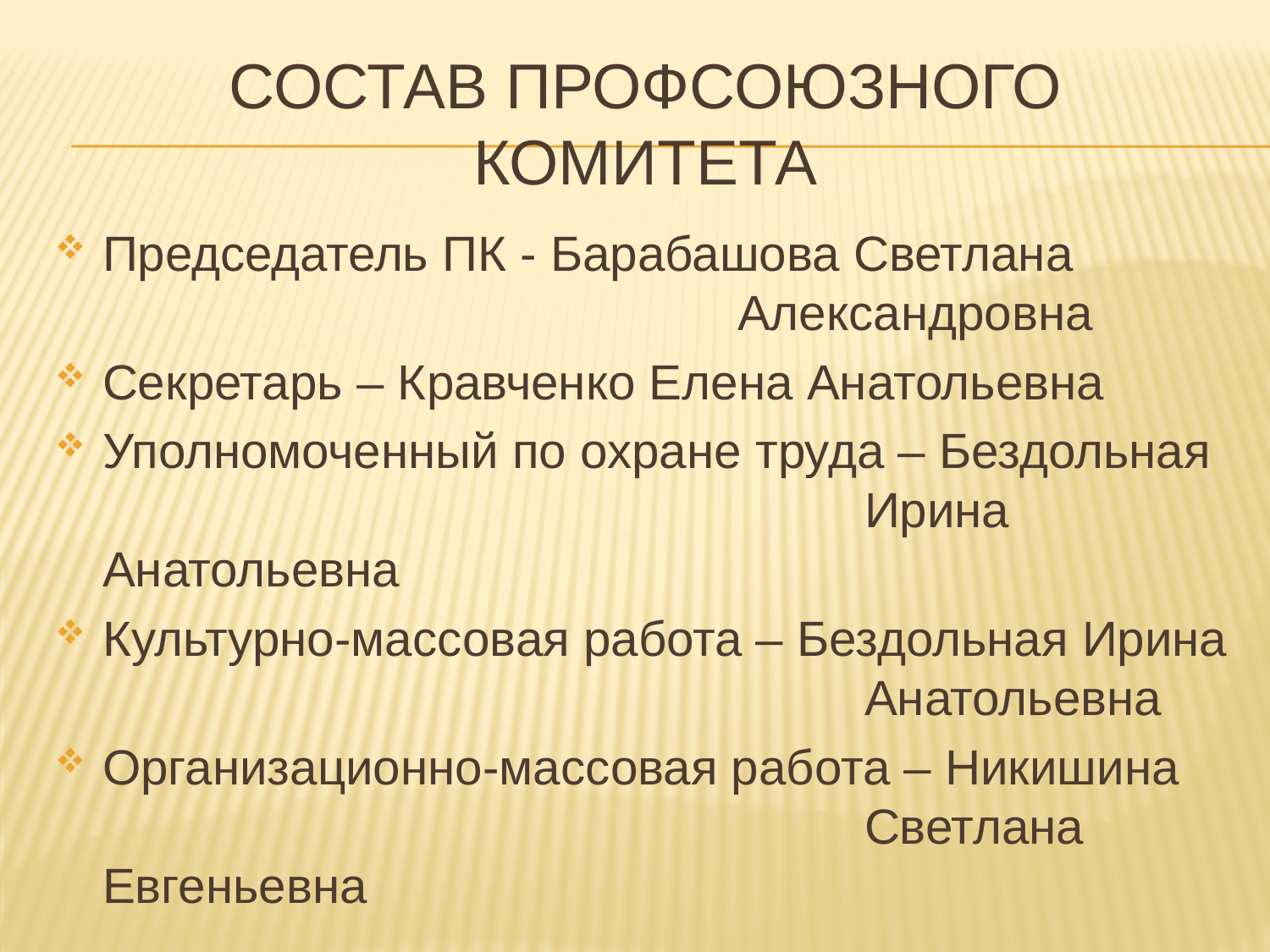

# Состав Профсоюзного комитета
Председатель ПК - Барабашова Светлана 						Александровна
Секретарь – Кравченко Елена Анатольевна
Уполномоченный по охране труда – Бездольная 						Ирина Анатольевна
Культурно-массовая работа – Бездольная Ирина 						Анатольевна
Организационно-массовая работа – Никишина 						Светлана Евгеньевна